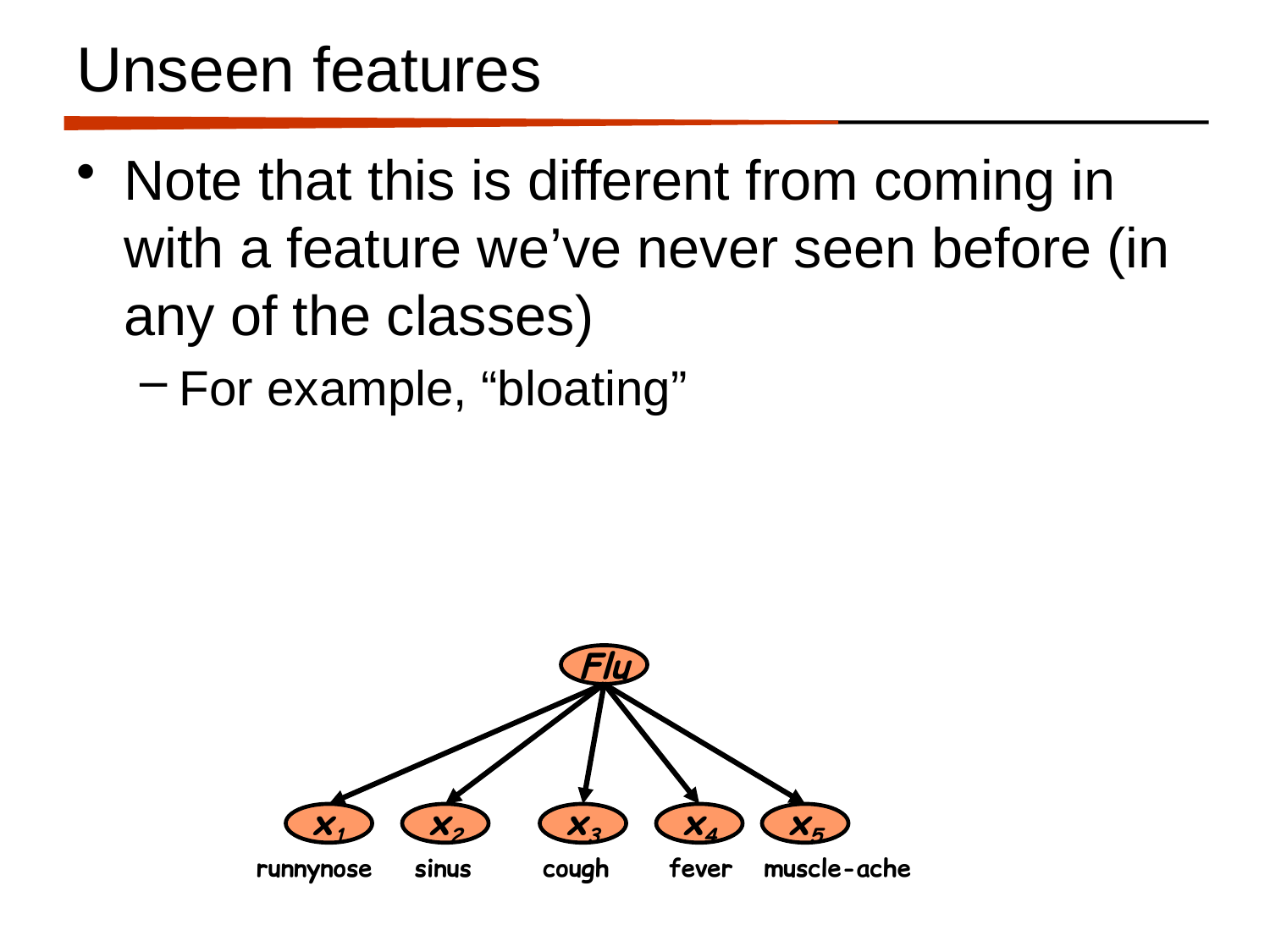

# Unseen features
Note that this is different from coming in with a feature we’ve never seen before (in any of the classes)
For example, “bloating”

Flu
x1
x2
x3
x4
x5
runnynose
sinus
cough
fever
muscle-ache